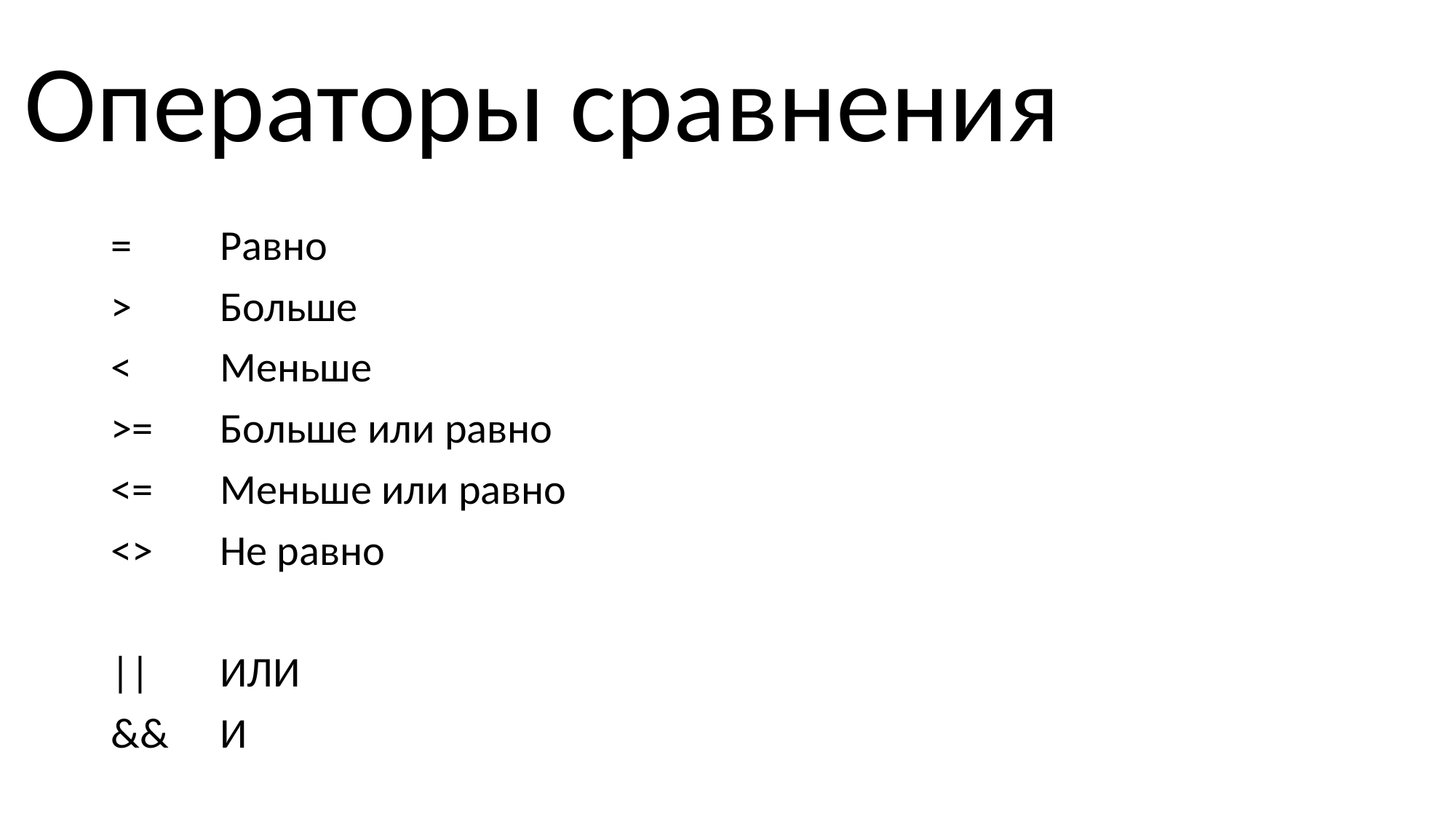

# Операторы сравнения
=	Равно
>	Больше
<	Меньше
>=	Больше или равно
<=	Меньше или равно
<>	Не равно

||	ИЛИ
&&	И